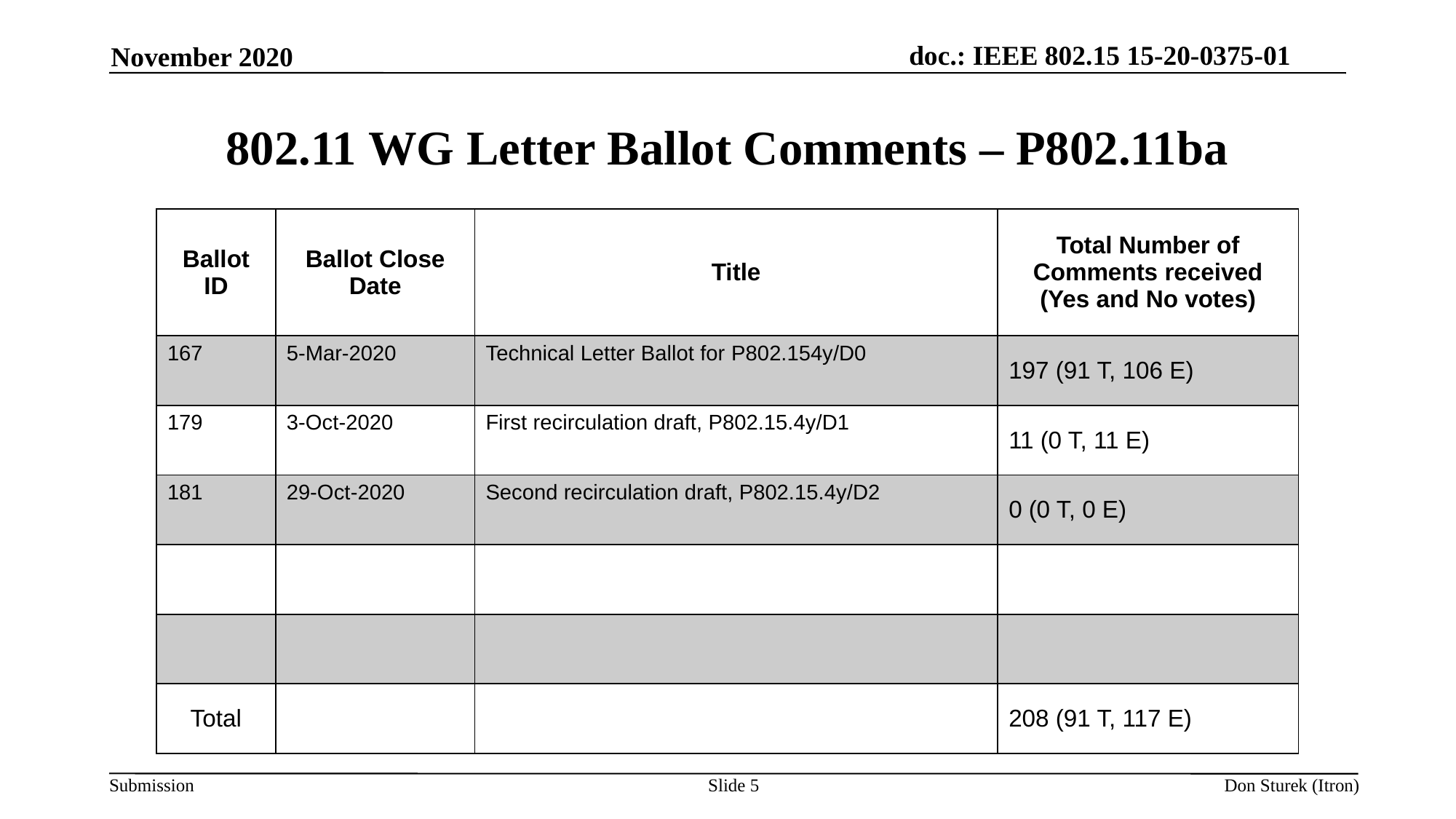

November 2020
# 802.11 WG Letter Ballot Comments – P802.11ba
| Ballot ID | Ballot Close Date | Title | Total Number of Comments received (Yes and No votes) |
| --- | --- | --- | --- |
| 167 | 5-Mar-2020 | Technical Letter Ballot for P802.154y/D0 | 197 (91 T, 106 E) |
| 179 | 3-Oct-2020 | First recirculation draft, P802.15.4y/D1 | 11 (0 T, 11 E) |
| 181 | 29-Oct-2020 | Second recirculation draft, P802.15.4y/D2 | 0 (0 T, 0 E) |
|  |  |  |  |
|  |  |  |  |
| Total |  |  | 208 (91 T, 117 E) |
Slide 5
Don Sturek (Itron)